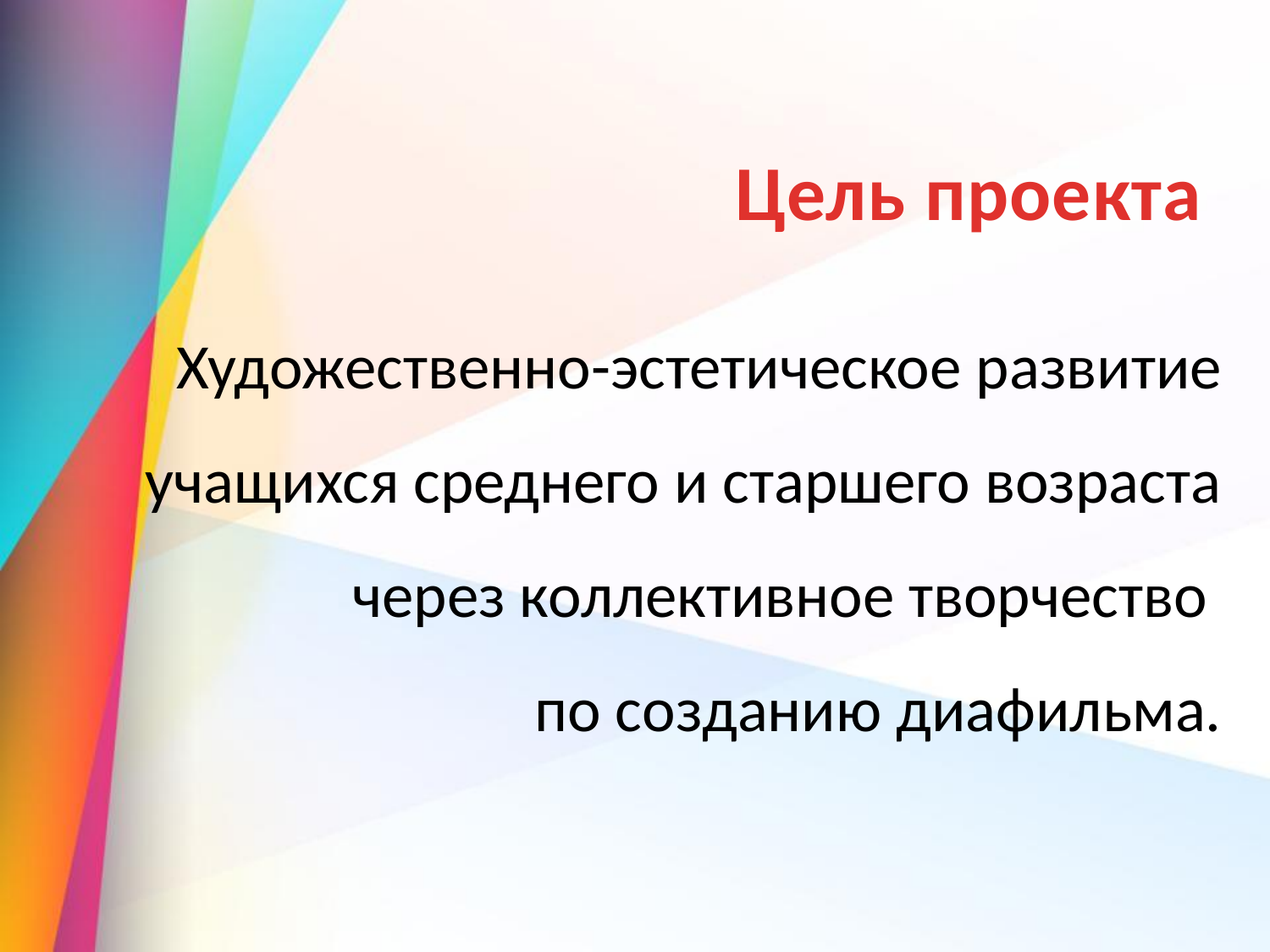

Цель проекта
Художественно-эстетическое развитие учащихся среднего и старшего возраста через коллективное творчество
по созданию диафильма.